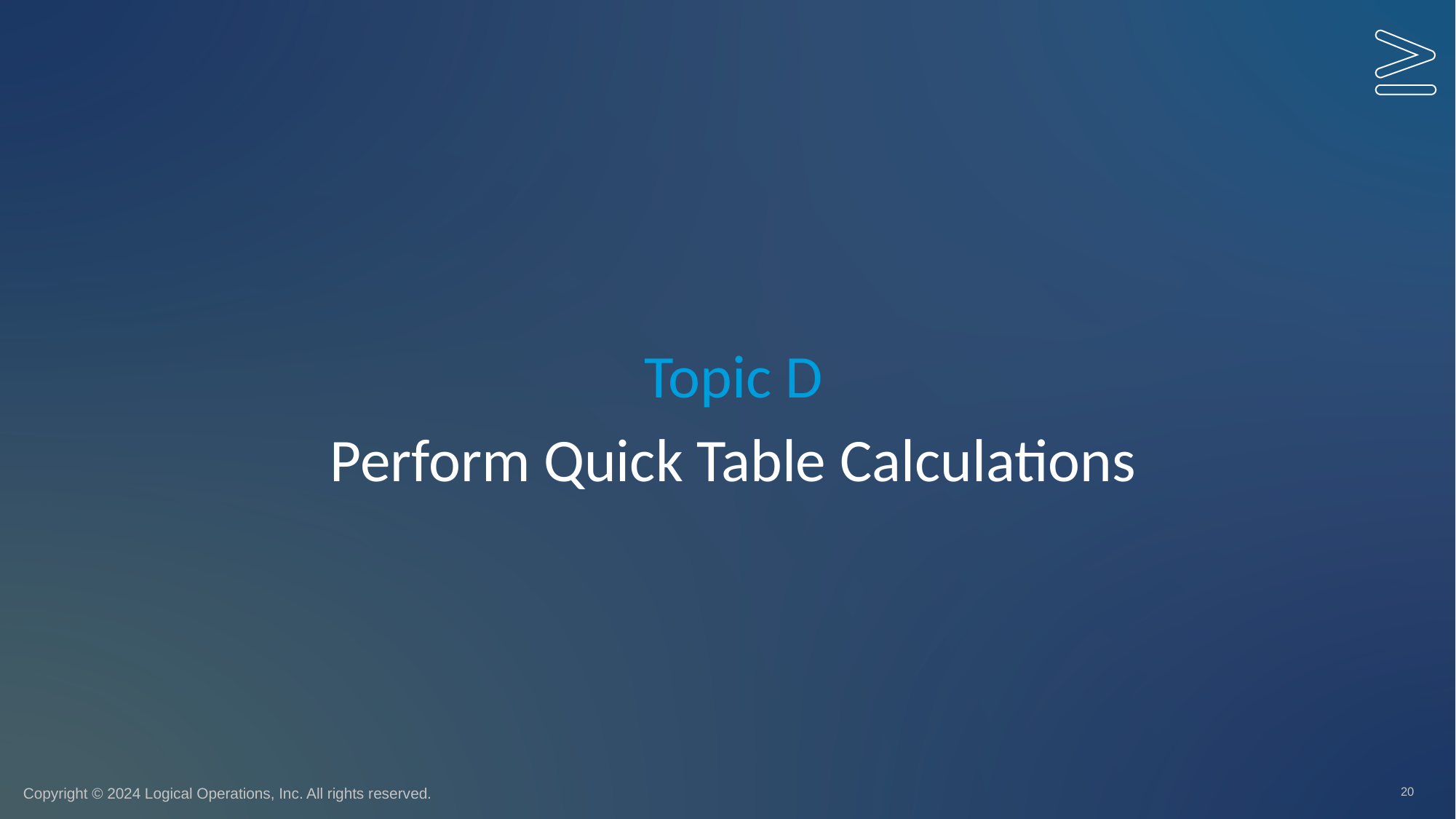

Topic D
# Perform Quick Table Calculations
20